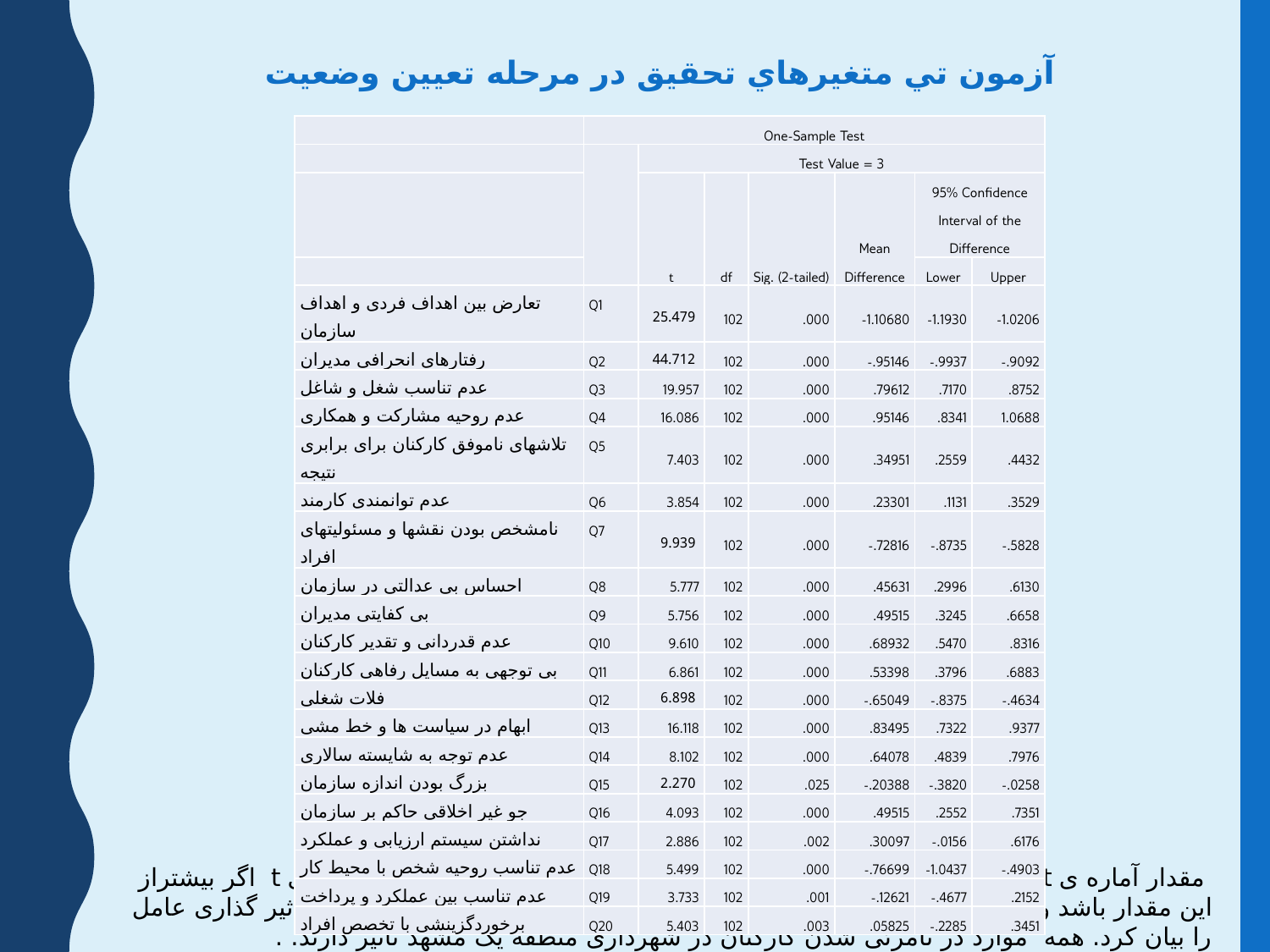

آزمون تي متغيرهاي تحقيق در مرحله تعیین وضعیت
|  | One-Sample Test |  |  |  |  |  |  |
| --- | --- | --- | --- | --- | --- | --- | --- |
|  |  | Test Value = 3 |  |  |  |  |  |
|  |  | t | df | Sig. (2-tailed) | Mean Difference | 95% Confidence Interval of the Difference |  |
|  |  |  |  |  |  | Lower | Upper |
| تعارض بین اهداف فردى و اهداف سازمان | Q1 | 25.479 | 102 | .000 | -1.10680 | -1.1930 | -1.0206 |
| رفتارهای انحرافی مدیران | Q2 | 44.712 | 102 | .000 | -.95146 | -.9937 | -.9092 |
| عدم تناسب شغل و شاغل | Q3 | 19.957 | 102 | .000 | .79612 | .7170 | .8752 |
| عدم روحیه مشارکت و همکاری | Q4 | 16.086 | 102 | .000 | .95146 | .8341 | 1.0688 |
| تلاشهاى ناموفق کارکنان براى برابرى نتیجه | Q5 | 7.403 | 102 | .000 | .34951 | .2559 | .4432 |
| عدم توانمندی کارمند | Q6 | 3.854 | 102 | .000 | .23301 | .1131 | .3529 |
| نامشخص بودن نقشها و مسئولیتهای افراد | Q7 | 9.939 | 102 | .000 | -.72816 | -.8735 | -.5828 |
| احساس بی عدالتی در سازمان | Q8 | 5.777 | 102 | .000 | .45631 | .2996 | .6130 |
| بی کفایتی مدیران | Q9 | 5.756 | 102 | .000 | .49515 | .3245 | .6658 |
| عدم قدردانی و تقدیر کارکنان | Q10 | 9.610 | 102 | .000 | .68932 | .5470 | .8316 |
| بی توجهی به مسایل رفاهی کارکنان | Q11 | 6.861 | 102 | .000 | .53398 | .3796 | .6883 |
| فلات شغلی | Q12 | 6.898 | 102 | .000 | -.65049 | -.8375 | -.4634 |
| ابهام در سیاست ها و خط مشی | Q13 | 16.118 | 102 | .000 | .83495 | .7322 | .9377 |
| عدم توجه به شایسته سالاری | Q14 | 8.102 | 102 | .000 | .64078 | .4839 | .7976 |
| بزرگ بودن اندازه سازمان | Q15 | 2.270 | 102 | .025 | -.20388 | -.3820 | -.0258 |
| جو غیر اخلاقی حاکم بر سازمان | Q16 | 4.093 | 102 | .000 | .49515 | .2552 | .7351 |
| نداشتن سیستم ارزیابی و عملکرد | Q17 | 2.886 | 102 | .002 | .30097 | -.0156 | .6176 |
| عدم تناسب روحیه شخص با محیط کار | Q18 | 5.499 | 102 | .000 | -.76699 | -1.0437 | -.4903 |
| عدم تناسب بین عملکرد و پرداخت | Q19 | 3.733 | 102 | .001 | -.12621 | -.4677 | .2152 |
| برخوردگزینشی با تخصص افراد | Q20 | 5.403 | 102 | .003 | .05825 | -.2285 | .3451 |
 مقدار آماره ی t با درجه ی آزادي 102 باتوجه به جدول 1.96 است و مقدار بدست آمده ی t  اگر بیشتراز  این مقدار باشد و مقدار sig نيز کمتر از 5%  باشد، پس با اطمينان 95% ميتوان نتيجه ی تاثیر گذاری عامل  را بیان کرد. همه  موارد در نامرئی شدن کارکنان در شهرداری منطقه یک مشهد تاثیر دارند. .